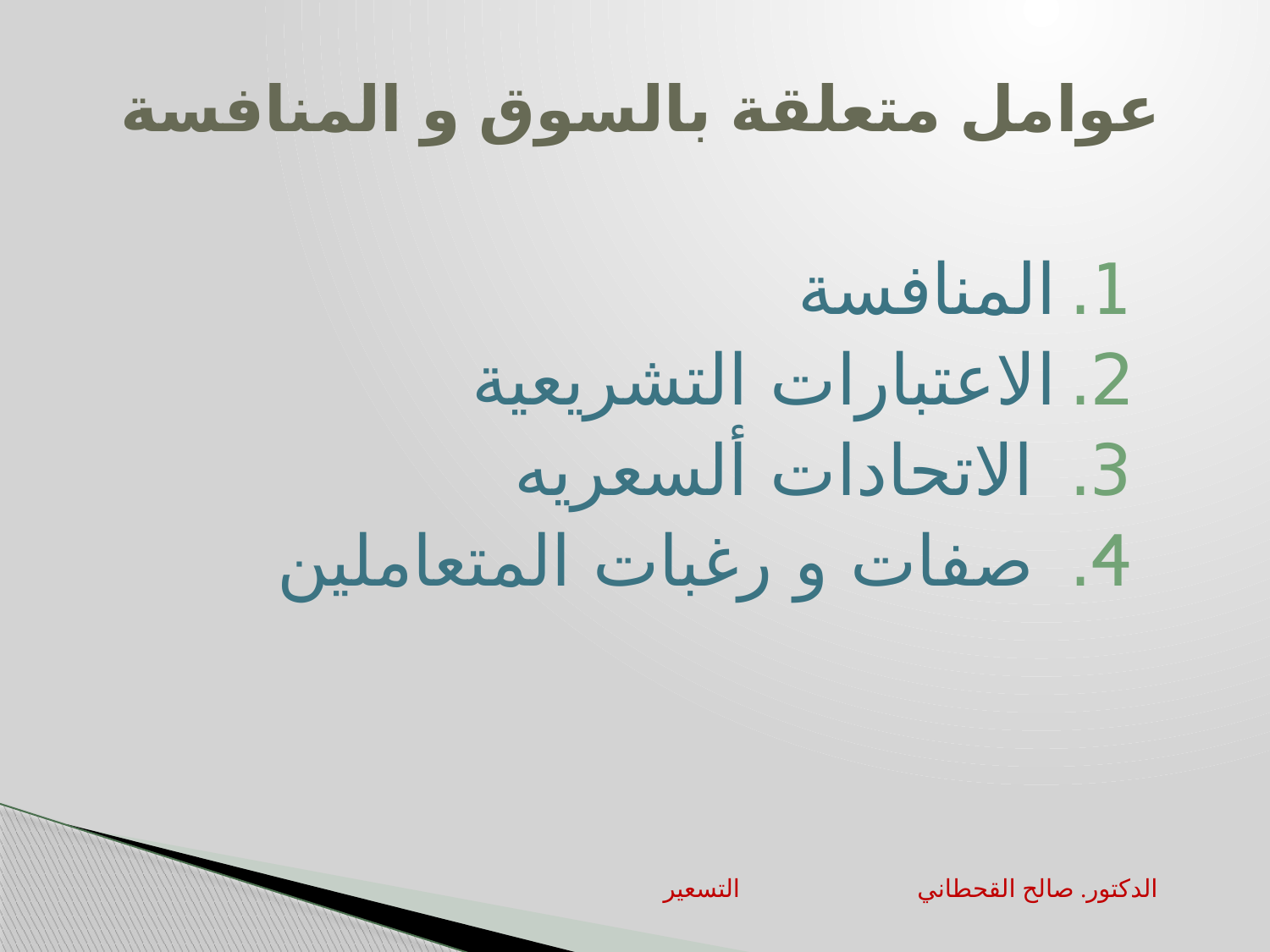

# عوامل متعلقة بالسوق و المنافسة
المنافسة
الاعتبارات التشريعية
 الاتحادات ألسعريه
 صفات و رغبات المتعاملين

التسعير		الدكتور. صالح القحطاني